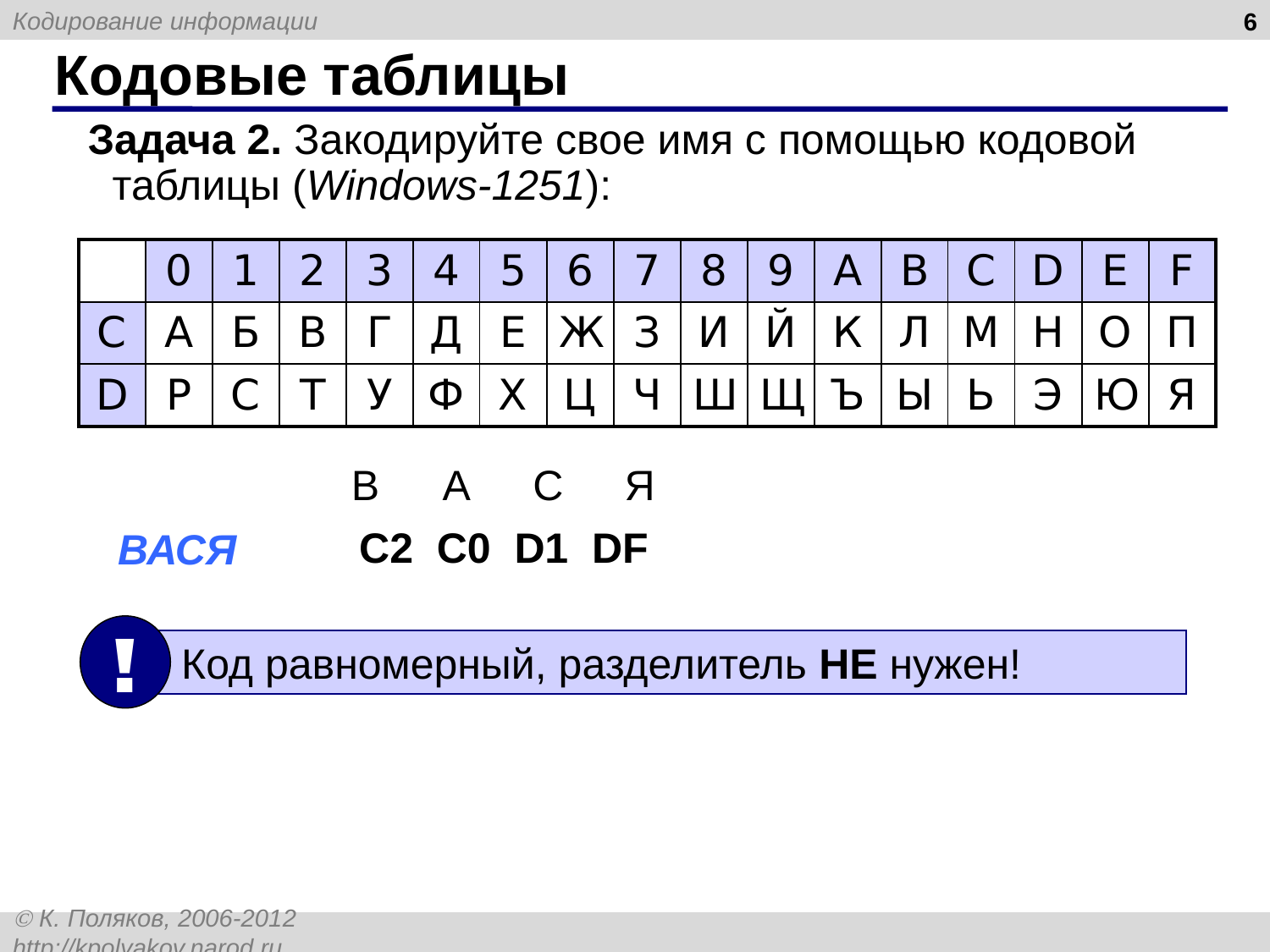

6
# Кодовые таблицы
Задача 2. Закодируйте свое имя с помощью кодовой таблицы (Windows-1251):
|  | 0 | 1 | 2 | 3 | 4 | 5 | 6 | 7 | 8 | 9 | A | B | C | D | E | F |
| --- | --- | --- | --- | --- | --- | --- | --- | --- | --- | --- | --- | --- | --- | --- | --- | --- |
| C | А | Б | В | Г | Д | Е | Ж | З | И | Й | К | Л | М | Н | О | П |
| D | Р | С | Т | У | Ф | Х | Ц | Ч | Ш | Щ | Ъ | Ы | Ь | Э | Ю | Я |
В
А
С
Я
С2  С0  D1  DF
ВАСЯ
!
  Код равномерный, разделитель НЕ нужен!